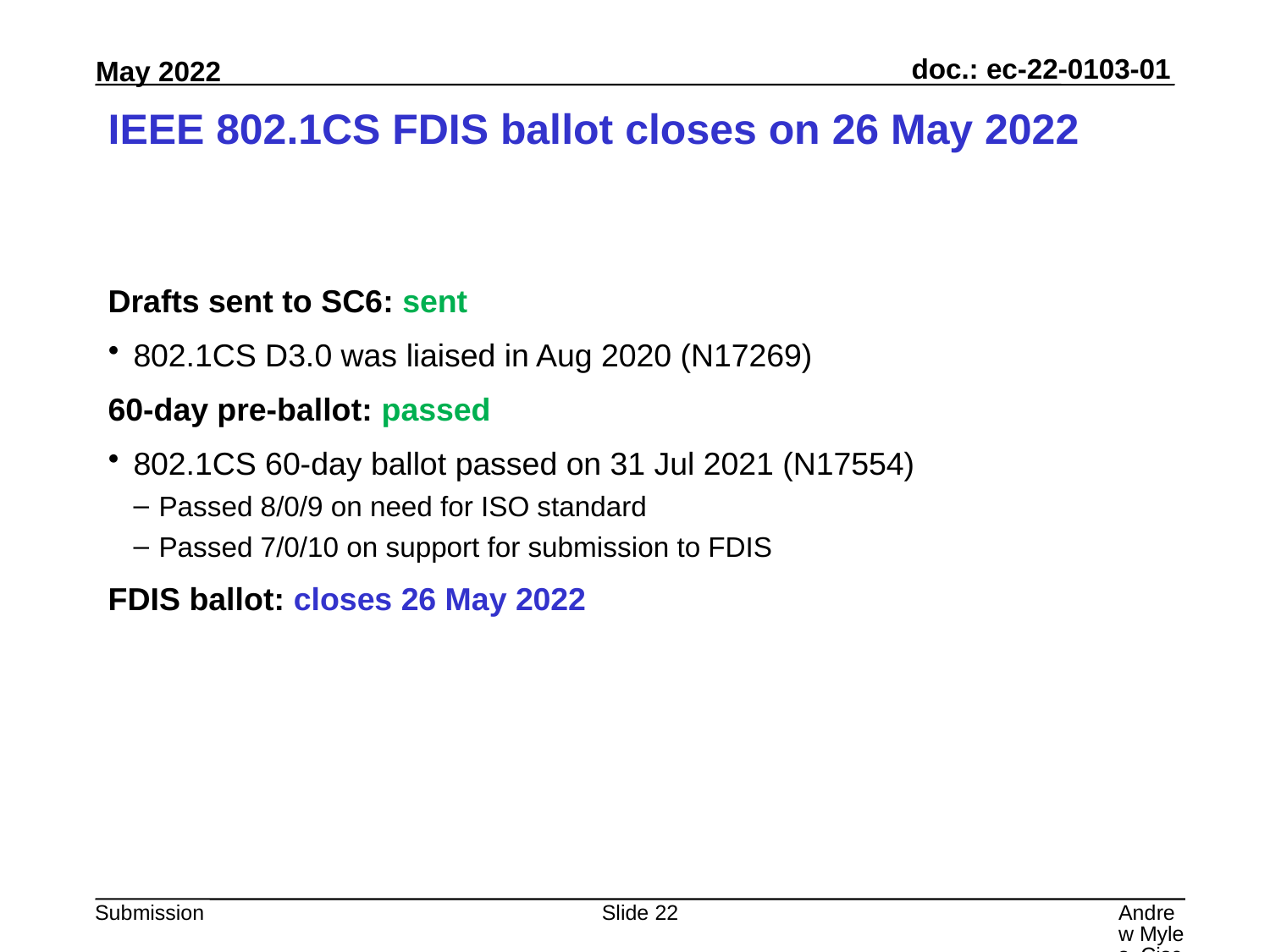

# IEEE 802.1CS FDIS ballot closes on 26 May 2022
Drafts sent to SC6: sent
802.1CS D3.0 was liaised in Aug 2020 (N17269)
60-day pre-ballot: passed
802.1CS 60-day ballot passed on 31 Jul 2021 (N17554)
Passed 8/0/9 on need for ISO standard
Passed 7/0/10 on support for submission to FDIS
FDIS ballot: closes 26 May 2022

Slide 22
Andrew Myles, Cisco